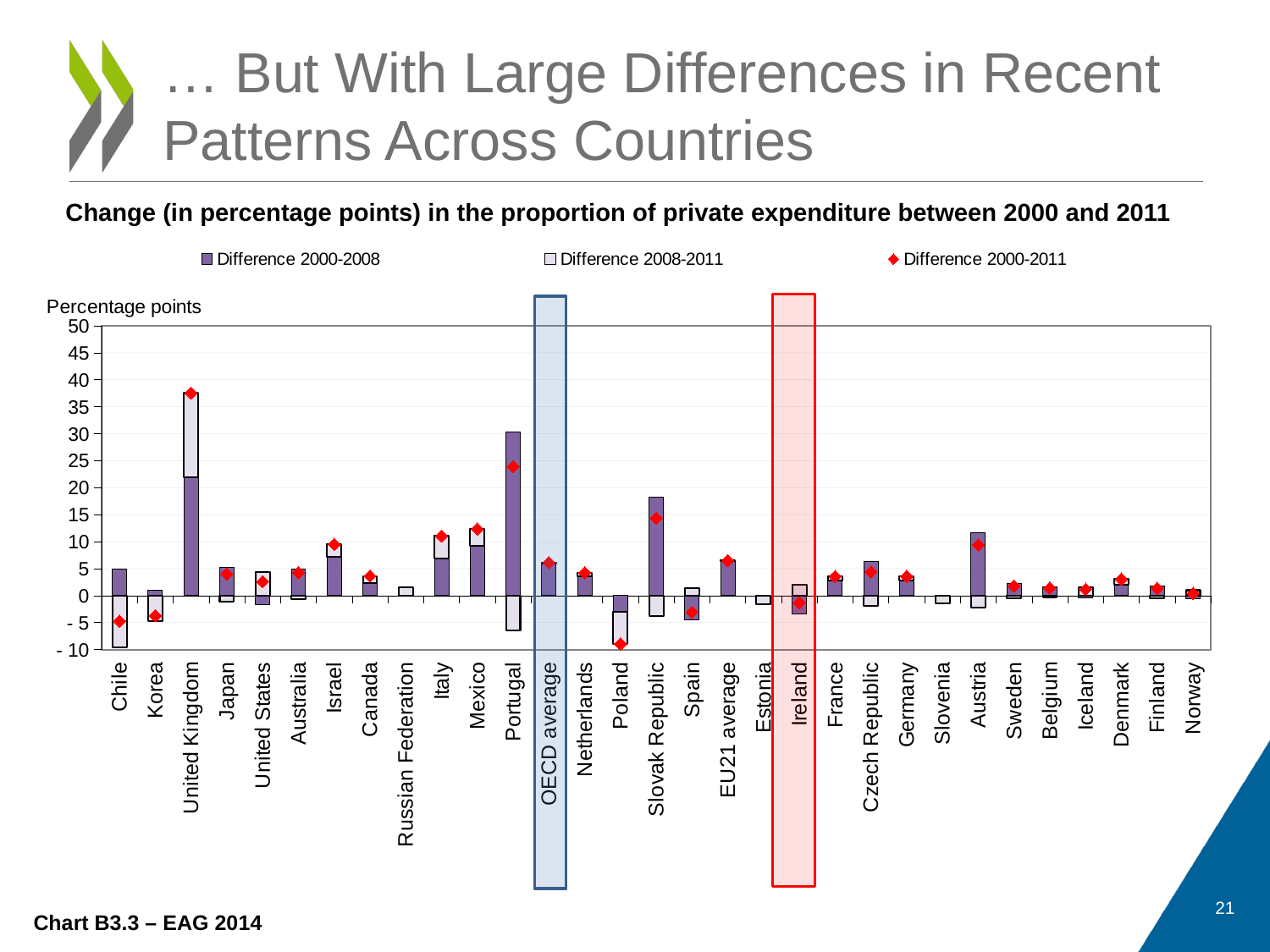

# … But With Large Differences in Recent Patterns Across Countries
Change (in percentage points) in the proportion of private expenditure between 2000 and 2011

### Chart

| Category | Difference 2000-2008 | Difference 2008-2011 | Difference 2000-2011 |
|---|---|---|---|
| Chile | 4.834844607110824 | -9.556103020433426 | -4.721258413322602 |
| Korea | 1.0053139904342316 | -4.7260511349959415 | -3.72073714456171 |
| United Kingdom | 21.982340376342087 | 15.540922437522035 | 37.52326281386412 |
| Japan | 5.1773444764540315 | -1.1751706298284859 | 4.002173846625546 |
| United States | -1.7233031245286128 | 4.312736431260625 | 2.589433306732012 |
| Australia | 4.925409939160424 | -0.6822009414970154 | 4.243208997663409 |
| Israel | 7.187542305557102 | 2.3222867983718203 | 9.509829103928922 |
| Canada | 2.288291697948047 | 1.3564224841231862 | 3.644714182071233 |
| Russian Federation | None | 1.5714418316791452 | None |
| Italy | 6.88584459601104 | 4.174802156658998 | 11.060646752670038 |
| Mexico | 9.263968366544873 | 3.0718201625870165 | 12.33578852913189 |
| Portugal | 30.389643441837954 | -6.477310742943793 | 23.91233269889416 |
| OECD average | 5.93901344893203 | 0.18338975562137705 | 6.122403204553407 |
| Netherlands | 3.5869478715623586 | 0.6653831060587123 | 4.252330977621071 |
| Poland | -3.069487280206559 | -5.869172663180578 | -8.938659943387137 |
| Slovak Republic | 18.187345149500857 | -3.8356497010370987 | 14.351695448463758 |
| Spain | -4.449360316197755 | 1.3956590890667684 | -3.0537012271309862 |
| EU21 average | 6.400885046348307 | 0.10850225896020049 | 6.509387305308508 |
| Estonia | None | -1.537712224635598 | None |
| Ireland | -3.3967849003632296 | 2.075317198413984 | -1.3214677019492456 |
| France | 2.7309298513103784 | 0.8251038318567225 | 3.556033683167101 |
| Czech Republic | 6.315393903686584 | -1.9460821145980418 | 4.369311789088542 |
| Germany | 2.815963783345481 | 0.7490620205428371 | 3.565025803888318 |
| Slovenia | None | -1.3841636352282194 | None |
| Austria | 11.624633643683865 | -2.2312087624237904 | 9.393424881260074 |
| Sweden | 2.2464010168063453 | -0.46125477101233514 | 1.7851462457940102 |
| Belgium | 1.6962137561099269 | -0.2672457804303008 | 1.428967975679626 |
| Iceland | -0.38436275115795127 | 1.565585902569481 | 1.1812231514115297 |
| Denmark | 2.0789039524155015 | 0.9908648159522357 | 3.0697687683677373 |
| Finland | 1.810519942542527 | -0.4542735992988298 | 1.356246343243697 |
| Norway | -0.5908539225129061 | 0.9951459722170028 | 0.4042920497040967 |

21
Chart B3.3 – EAG 2014